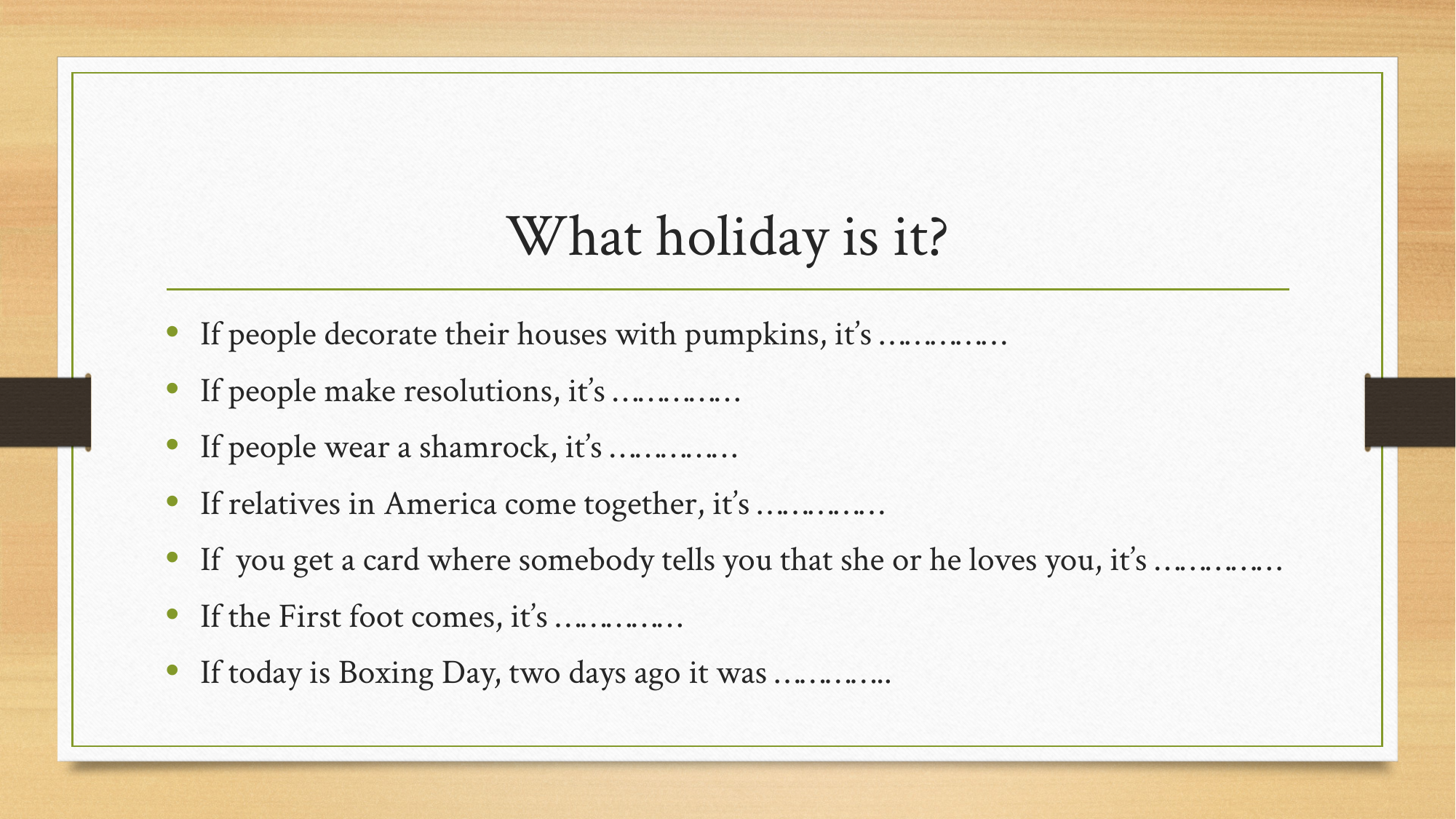

# What holiday is it?
If people decorate their houses with pumpkins, it’s ……………
If people make resolutions, it’s ……………
If people wear a shamrock, it’s ……………
If relatives in America come together, it’s ……………
If  you get a card where somebody tells you that she or he loves you, it’s ……………
If the First foot comes, it’s ……………
If today is Boxing Day, two days ago it was …………..